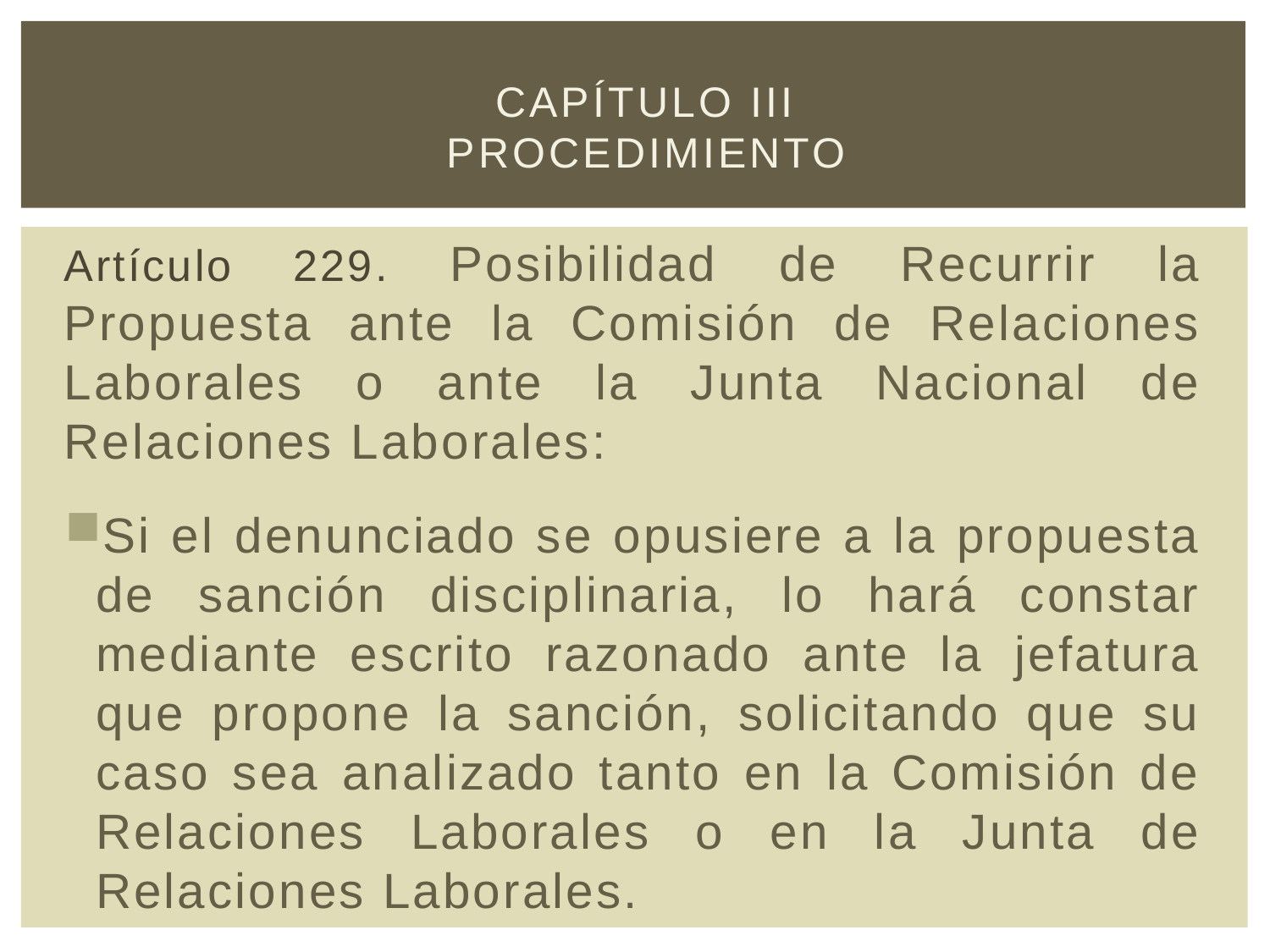

# Capítulo III PROCEDIMIENTO
Artículo 229. Posibilidad de Recurrir la Propuesta ante la Comisión de Relaciones Laborales o ante la Junta Nacional de Relaciones Laborales:

Si el denunciado se opusiere a la propuesta de sanción disciplinaria, lo hará constar mediante escrito razonado ante la jefatura que propone la sanción, solicitando que su caso sea analizado tanto en la Comisión de Relaciones Laborales o en la Junta de Relaciones Laborales.